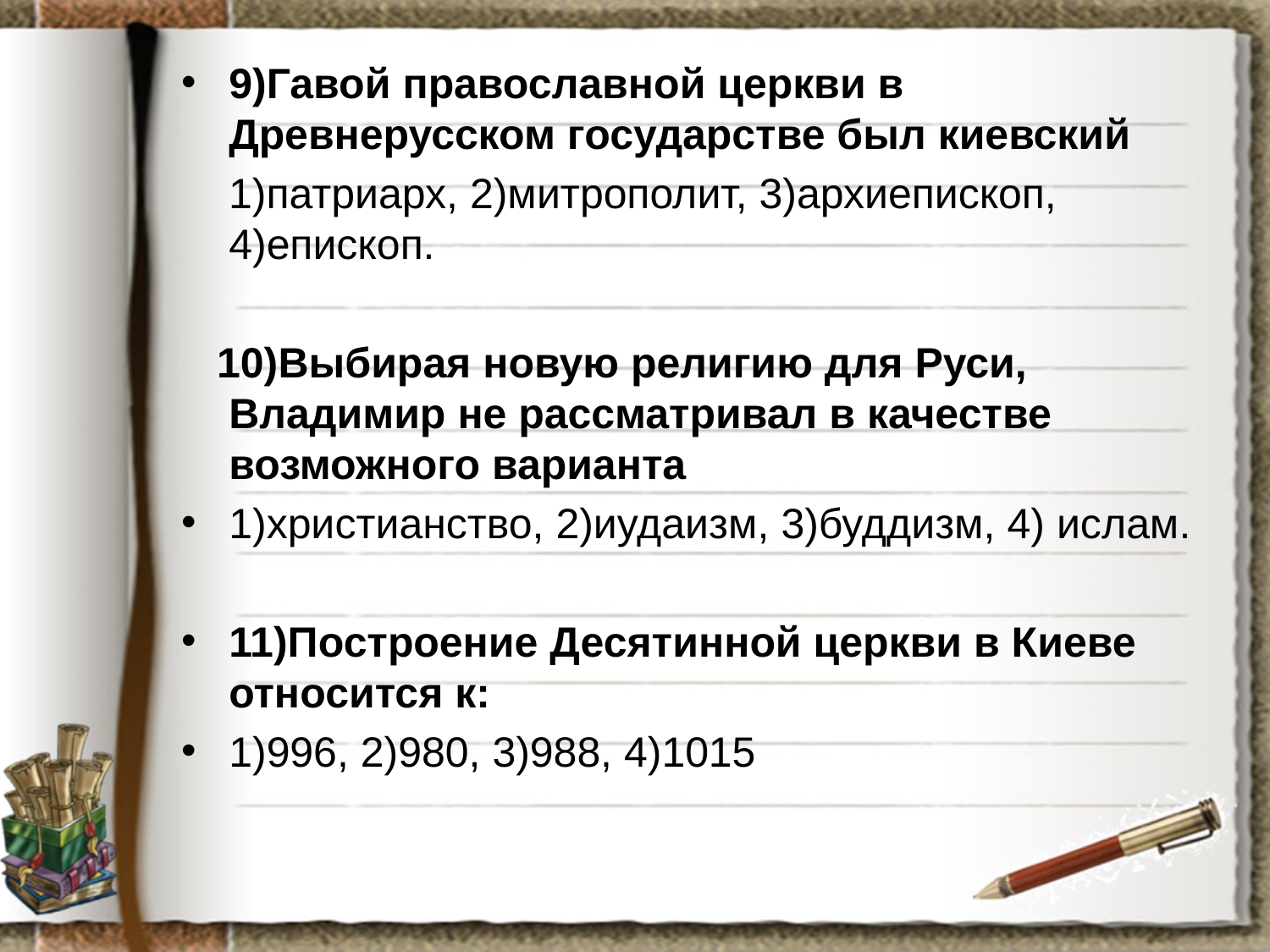

9)Гавой православной церкви в Древнерусском государстве был киевский
    1)патриарх, 2)митрополит, 3)архиепископ, 4)епископ.

   10)Выбирая новую религию для Руси, Владимир не рассматривал в качестве возможного варианта
1)христианство, 2)иудаизм, 3)буддизм, 4) ислам.

11)Построение Десятинной церкви в Киеве относится к:
1)996, 2)980, 3)988, 4)1015